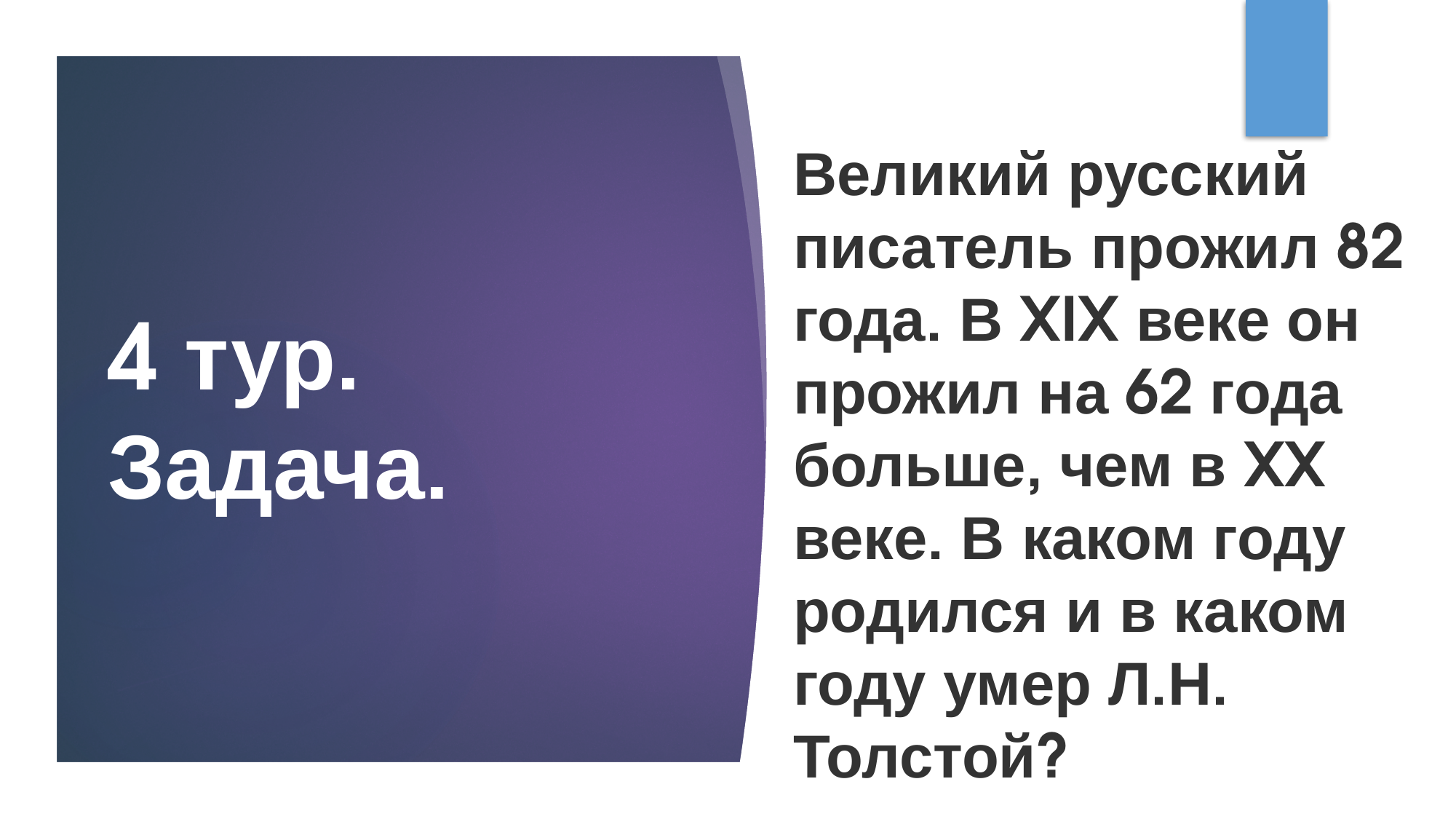

Великий русский писатель прожил 82 года. В XIX веке он прожил на 62 года больше, чем в XX веке. В каком году родился и в каком году умер Л.Н. Толстой?
4 тур. Задача.